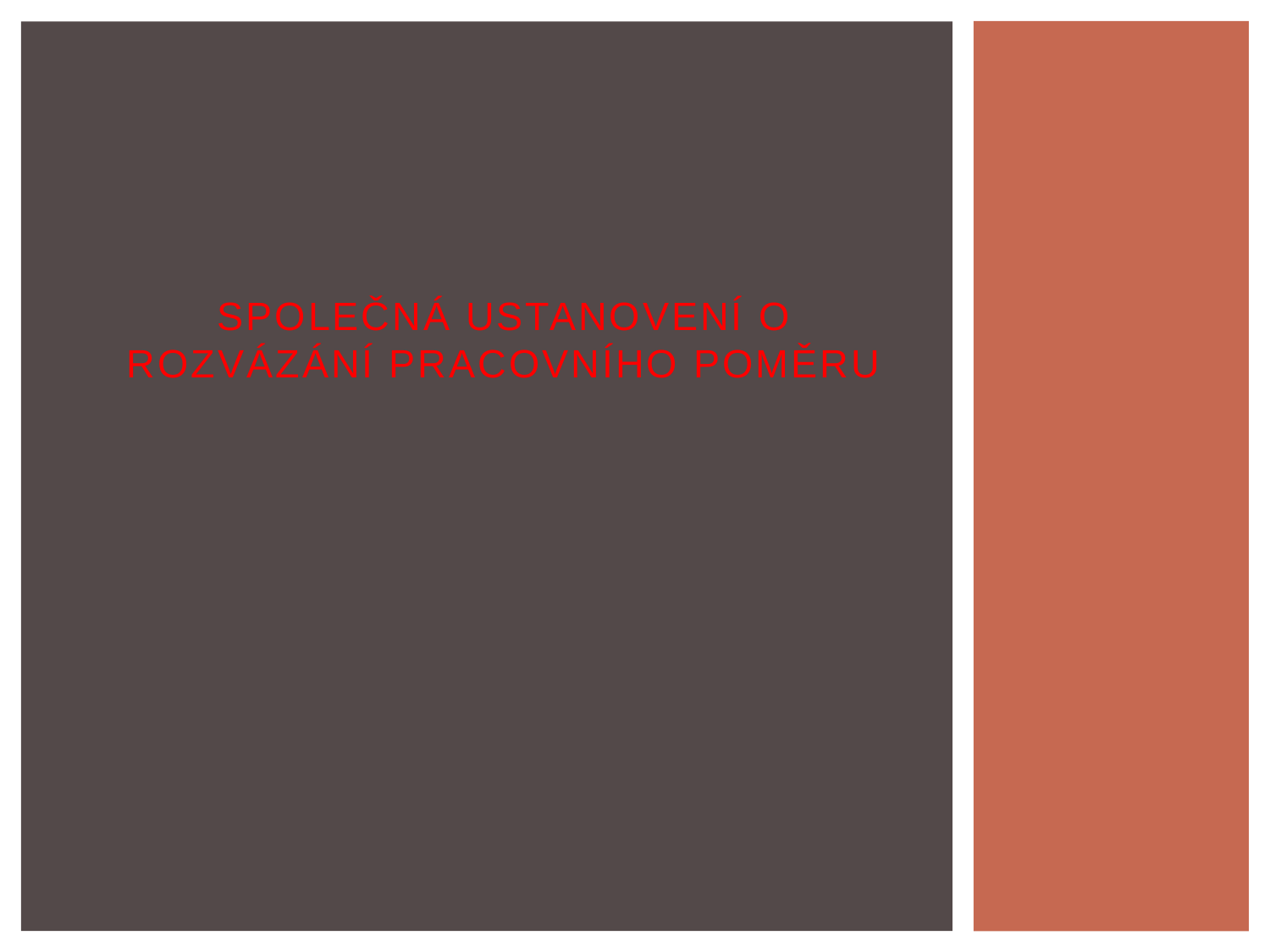

# Společná ustanovení o rozvázání pracovního poměru